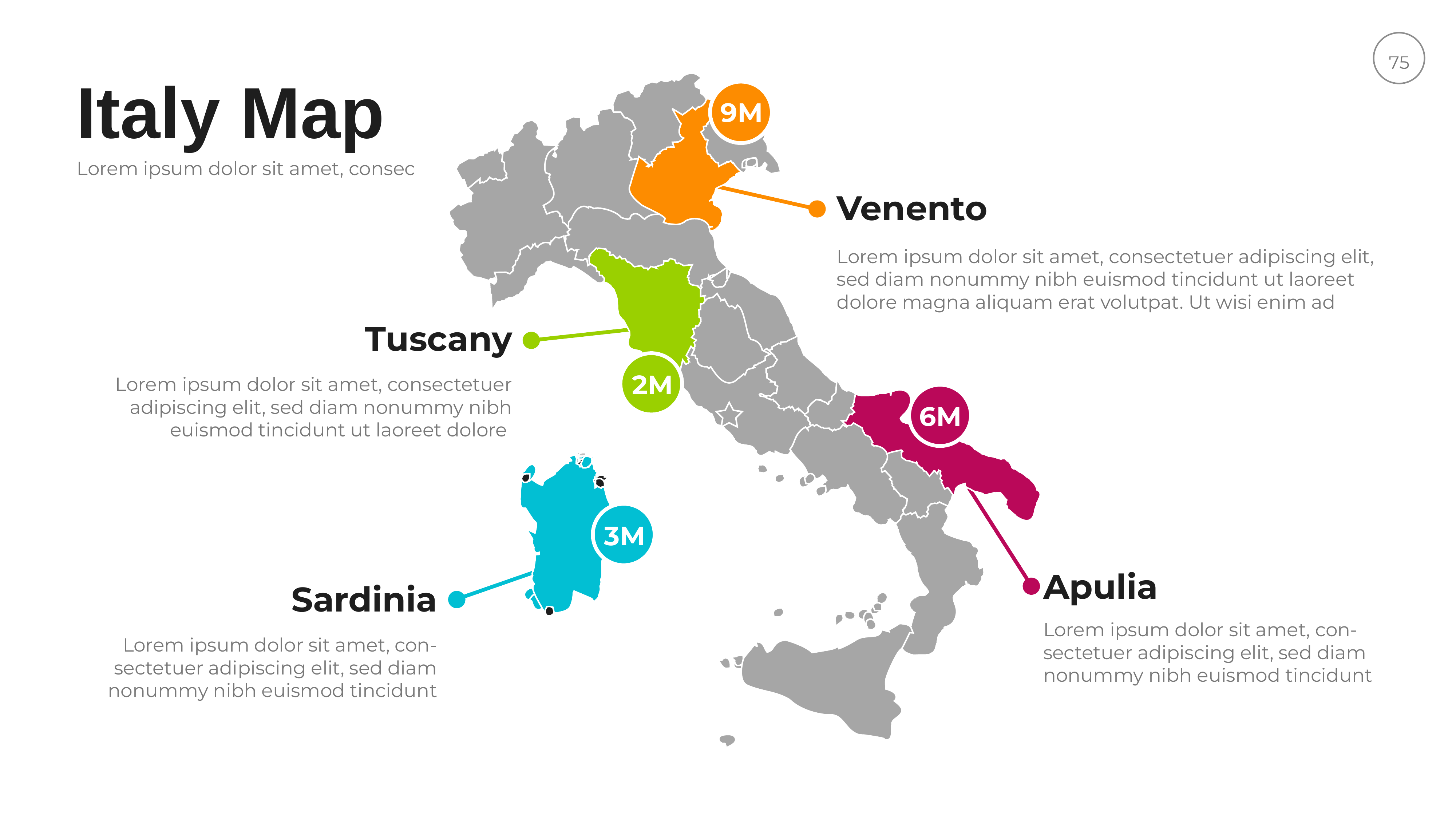

Italy Map

9M

Lorem ipsum dolor sit amet, consec

Venento

Lorem ipsum dolor sit amet, consectetuer adipiscing elit, sed diam nonummy nibh euismod tincidunt ut laoreet dolore magna aliquam erat volutpat. Ut wisi enim ad

Tuscany

2M
Lorem ipsum dolor sit amet, consectetuer adipiscing elit, sed diam nonummy nibh euismod tincidunt ut laoreet dolore

6M

3M
Apulia

Sardinia

Lorem ipsum dolor sit amet, con-sectetuer adipiscing elit, sed diam nonummy nibh euismod tincidunt

Lorem ipsum dolor sit amet, con-sectetuer adipiscing elit, sed diam nonummy nibh euismod tincidunt